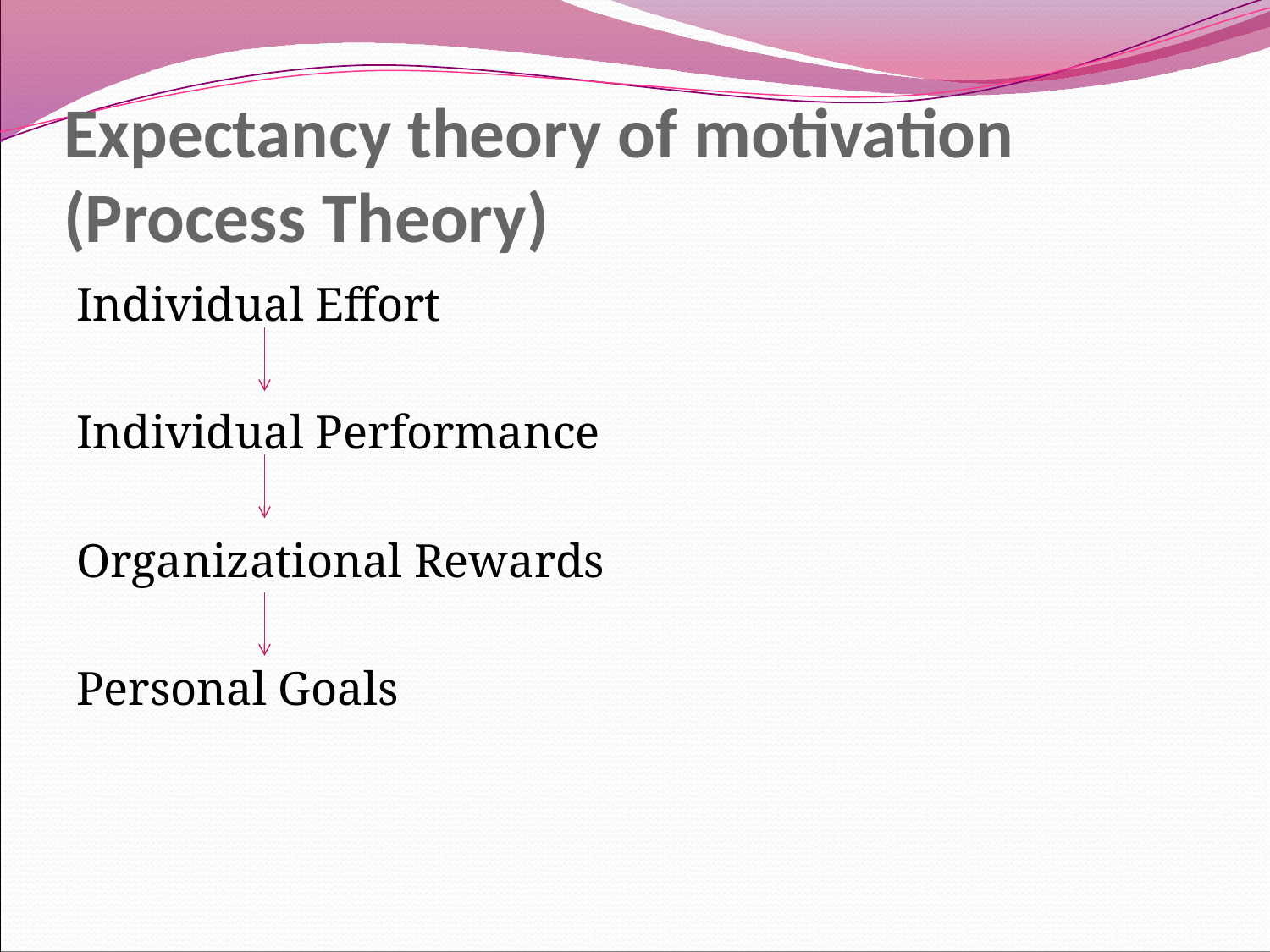

# Expectancy theory of motivation (Process Theory)
Individual Effort

Individual Performance

Organizational Rewards

Personal Goals